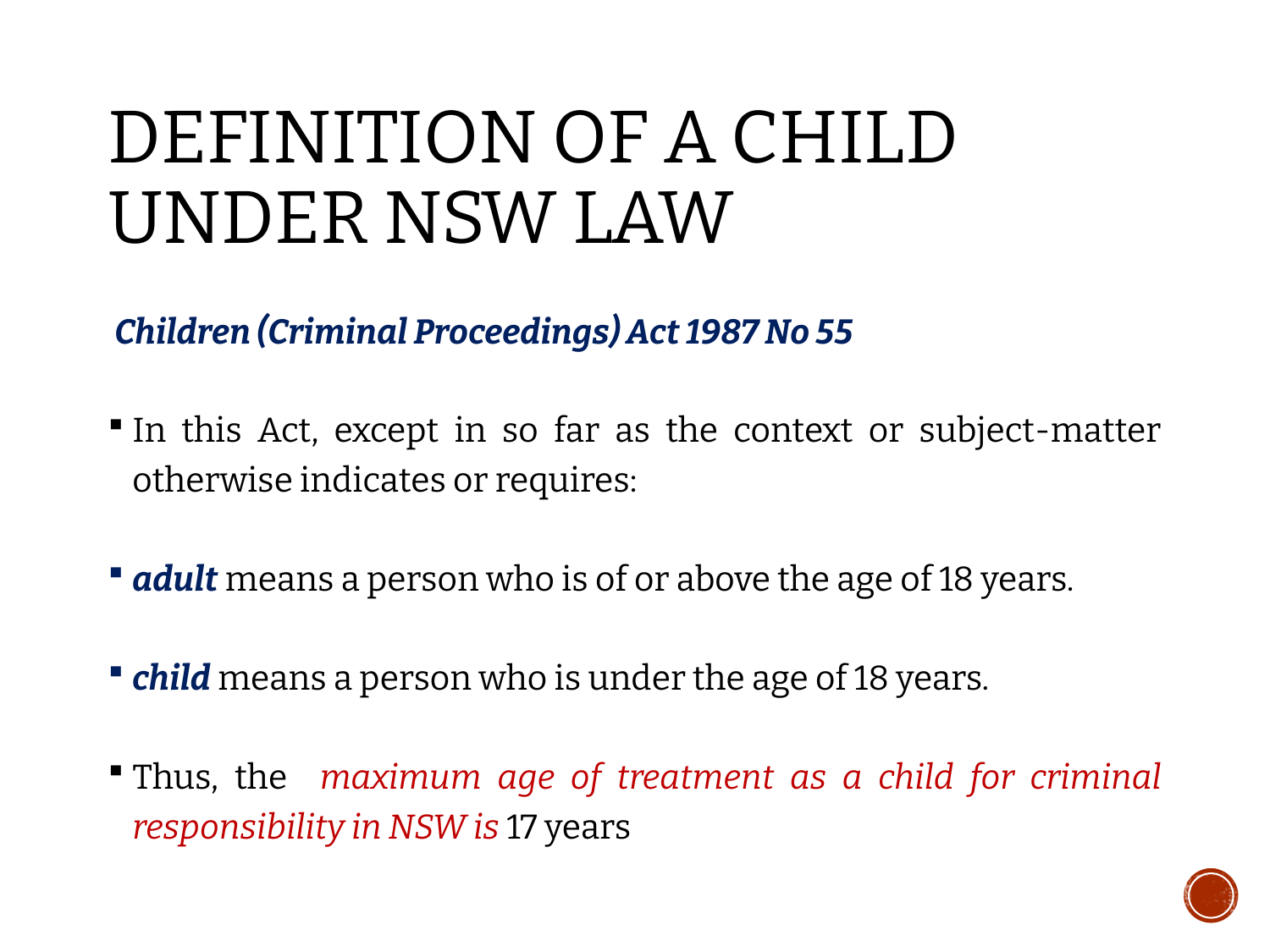

# Definition of a child under nsw law
 Children (Criminal Proceedings) Act 1987 No 55

In this Act, except in so far as the context or subject-matter otherwise indicates or requires:

adult means a person who is of or above the age of 18 years.

child means a person who is under the age of 18 years.

Thus, the  maximum age of treatment as a child for criminal responsibility in NSW is 17 years